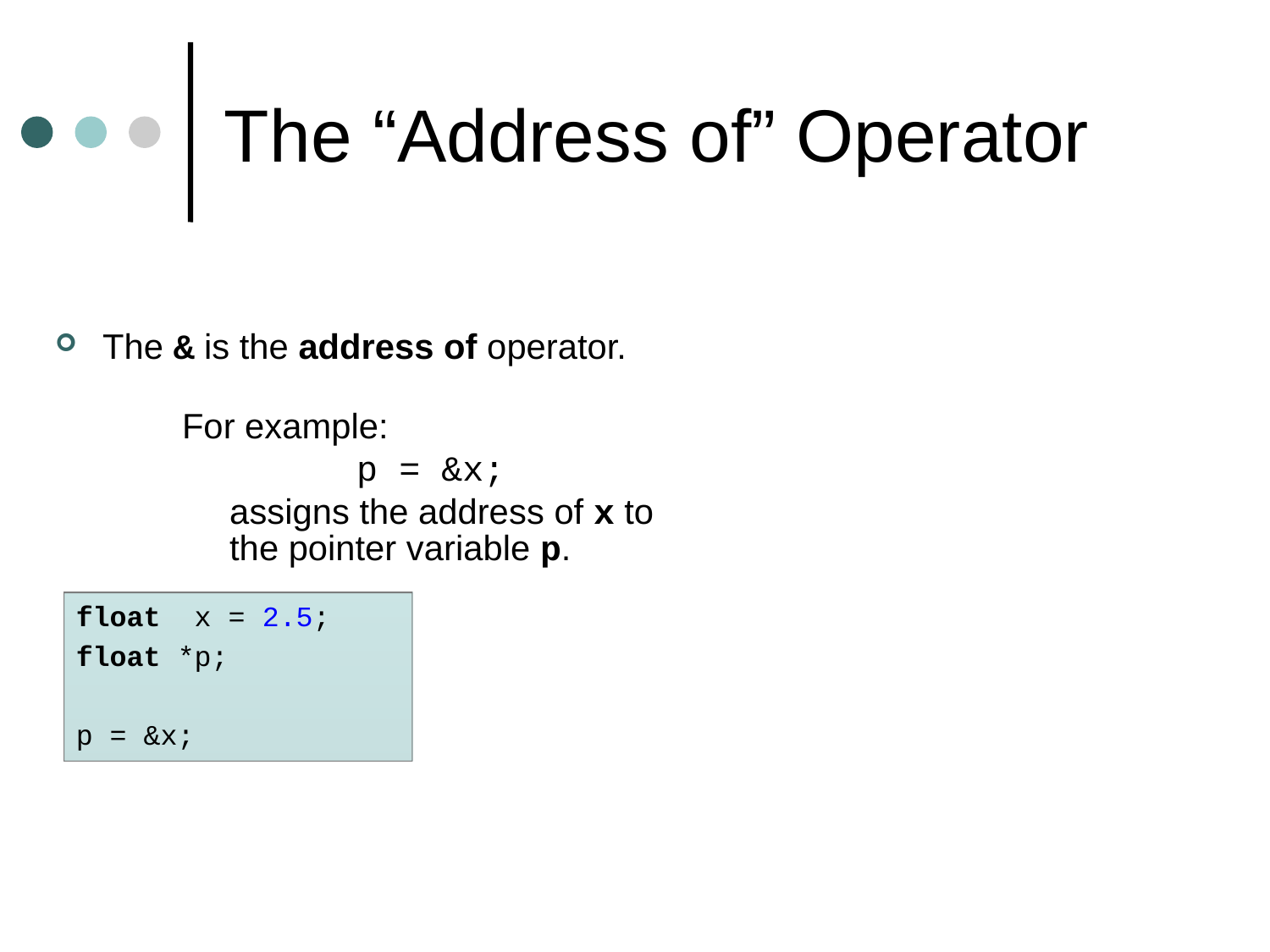

# The “Address of” Operator

The & is the address of operator.
For example:
			p = &x;
		assigns the address of x to 	the pointer variable p.
float  x = 2.5;
float *p;

p = &x;